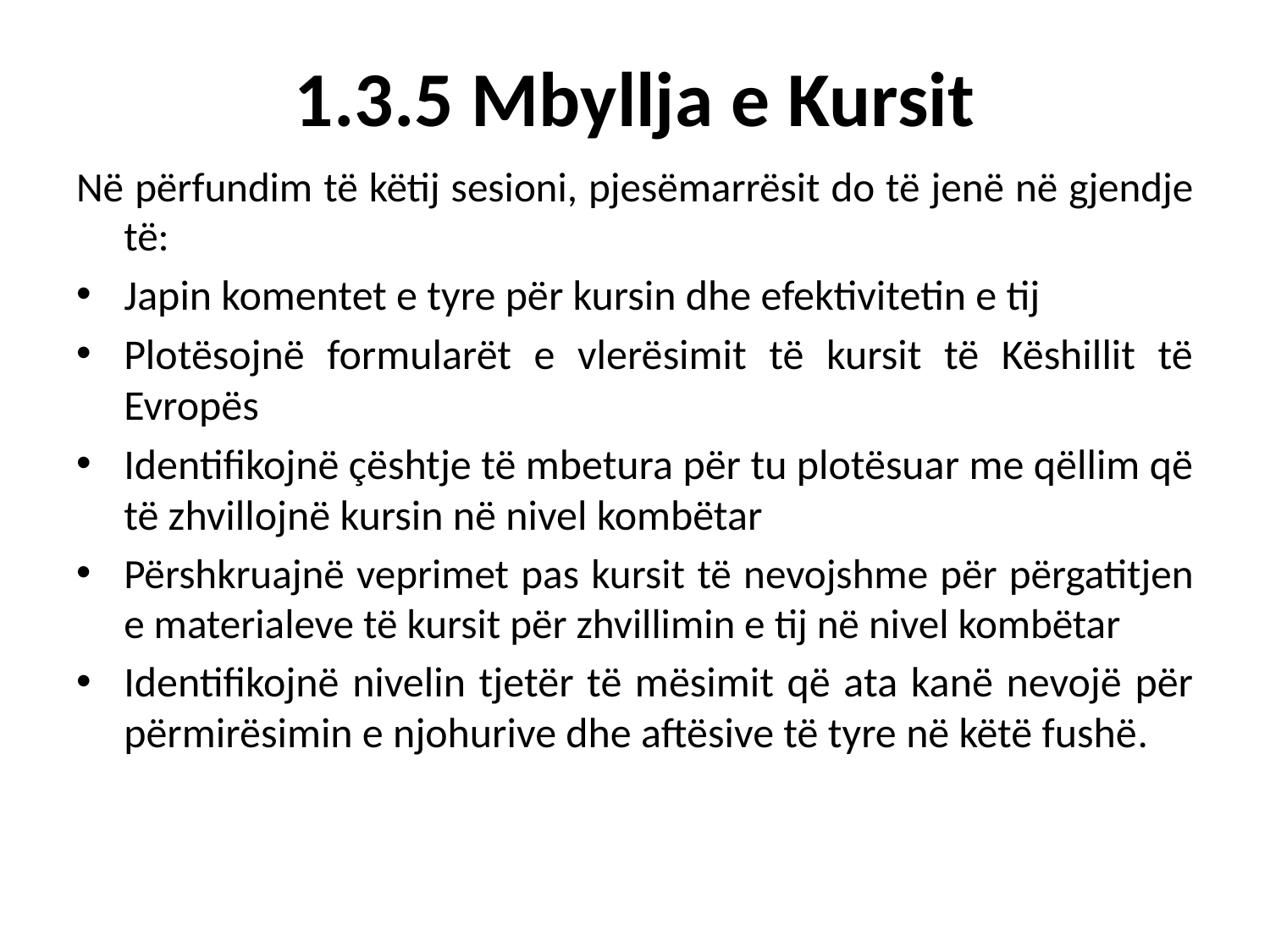

# 1.3.5 Mbyllja e Kursit
Në përfundim të këtij sesioni, pjesëmarrësit do të jenë në gjendje të:
Japin komentet e tyre për kursin dhe efektivitetin e tij
Plotësojnë formularët e vlerësimit të kursit të Këshillit të Evropës
Identifikojnë çështje të mbetura për tu plotësuar me qëllim që të zhvillojnë kursin në nivel kombëtar
Përshkruajnë veprimet pas kursit të nevojshme për përgatitjen e materialeve të kursit për zhvillimin e tij në nivel kombëtar
Identifikojnë nivelin tjetër të mësimit që ata kanë nevojë për përmirësimin e njohurive dhe aftësive të tyre në këtë fushë.